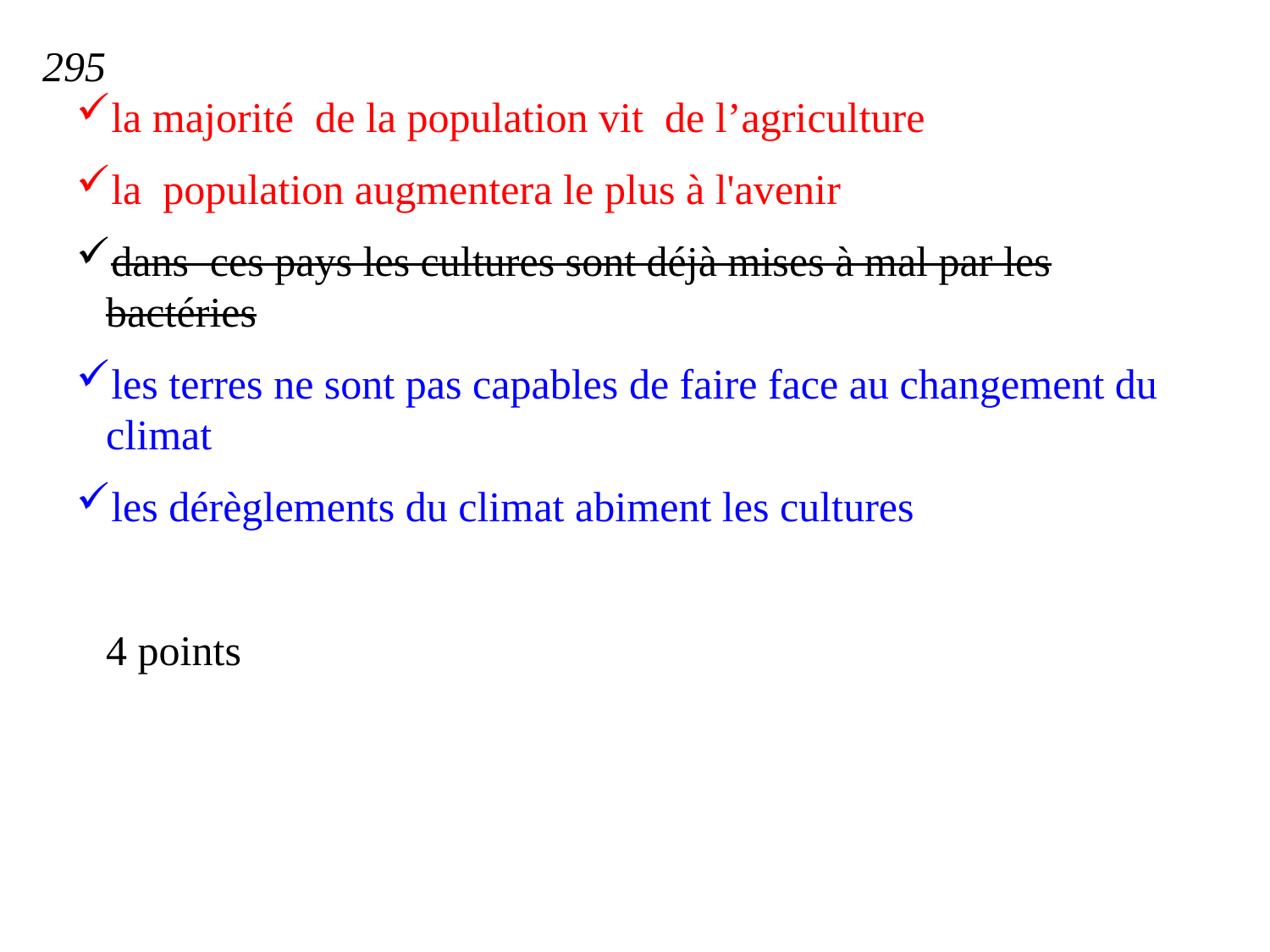

295
la majorité  de la population vit  de l’agriculture
la  population augmentera le plus à l'avenir
dans  ces pays les cultures sont déjà mises à mal par les bactéries
les terres ne sont pas capables de faire face au changement du climat
les dérèglements du climat abiment les cultures

4 points